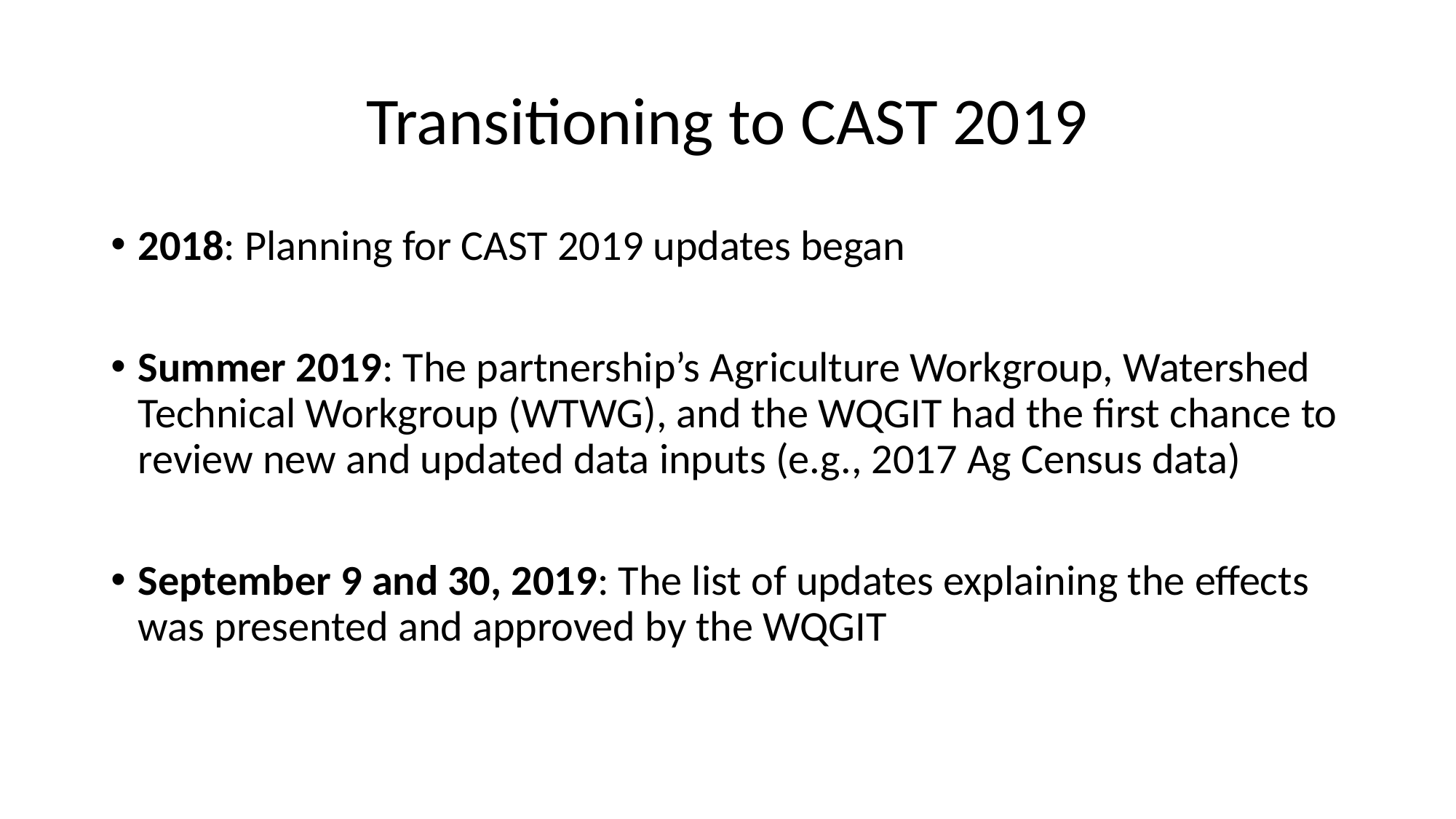

# Transitioning to CAST 2019
2018: Planning for CAST 2019 updates began

Summer 2019: The partnership’s Agriculture Workgroup, Watershed Technical Workgroup (WTWG), and the WQGIT had the first chance to review new and updated data inputs (e.g., 2017 Ag Census data)

September 9 and 30, 2019: The list of updates explaining the effects was presented and approved by the WQGIT